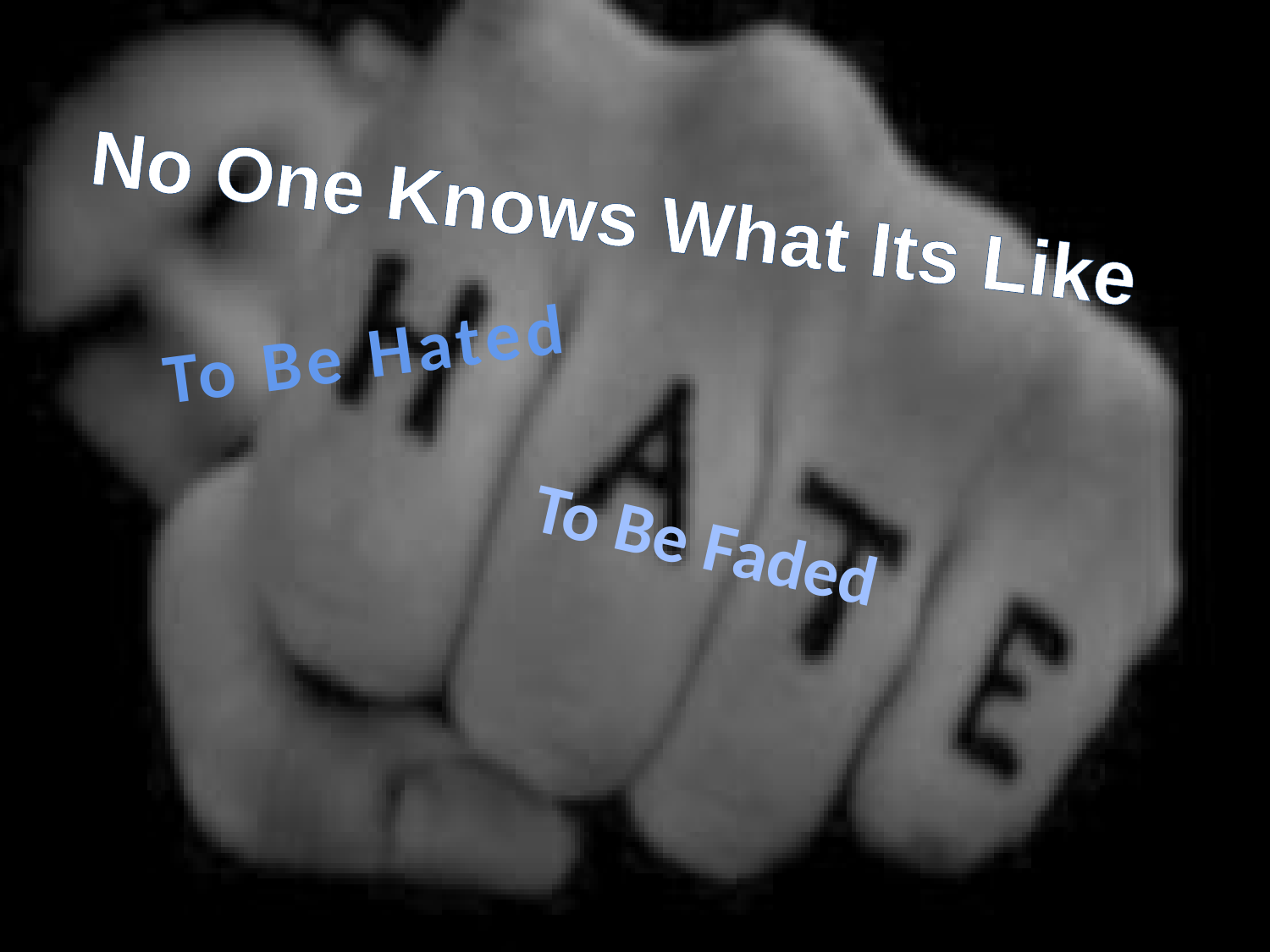

No One Knows What Its Like
To Be Hated
To Be Faded